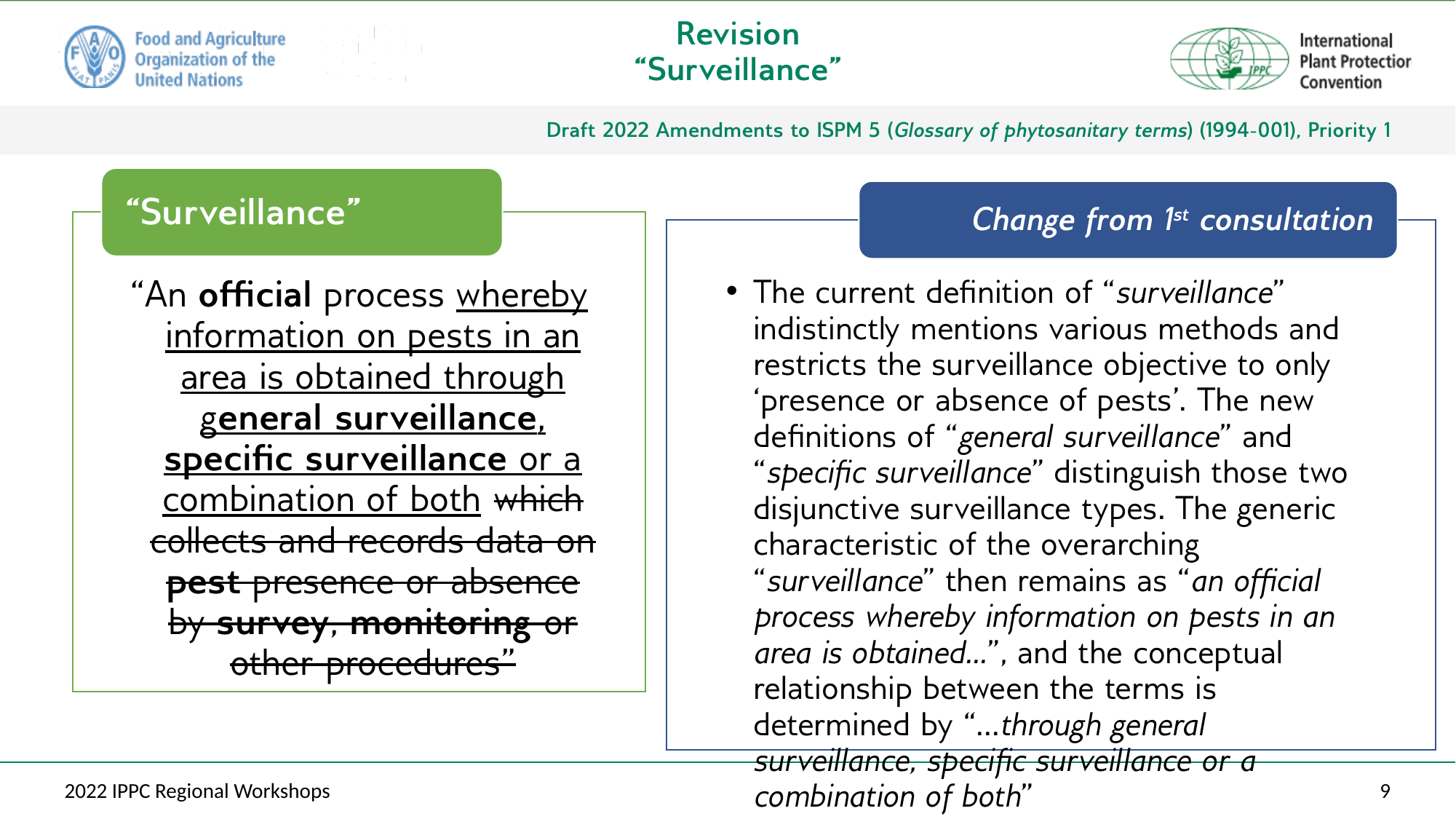

# Revision “Surveillance”
The current definition of “surveillance” indistinctly mentions various methods and restricts the surveillance objective to only ‘presence or absence of pests’. The new definitions of “general surveillance” and “specific surveillance” distinguish those two disjunctive surveillance types. The generic characteristic of the overarching “surveillance” then remains as “an official process whereby information on pests in an area is obtained...”, and the conceptual relationship between the terms is determined by “...through general surveillance, specific surveillance or a combination of both”
Change from 1st consultation
“An official process whereby information on pests in an area is obtained through general surveillance, specific surveillance or a combination of both which collects and records data on pest presence or absence by survey, monitoring or other procedures”
“Surveillance”